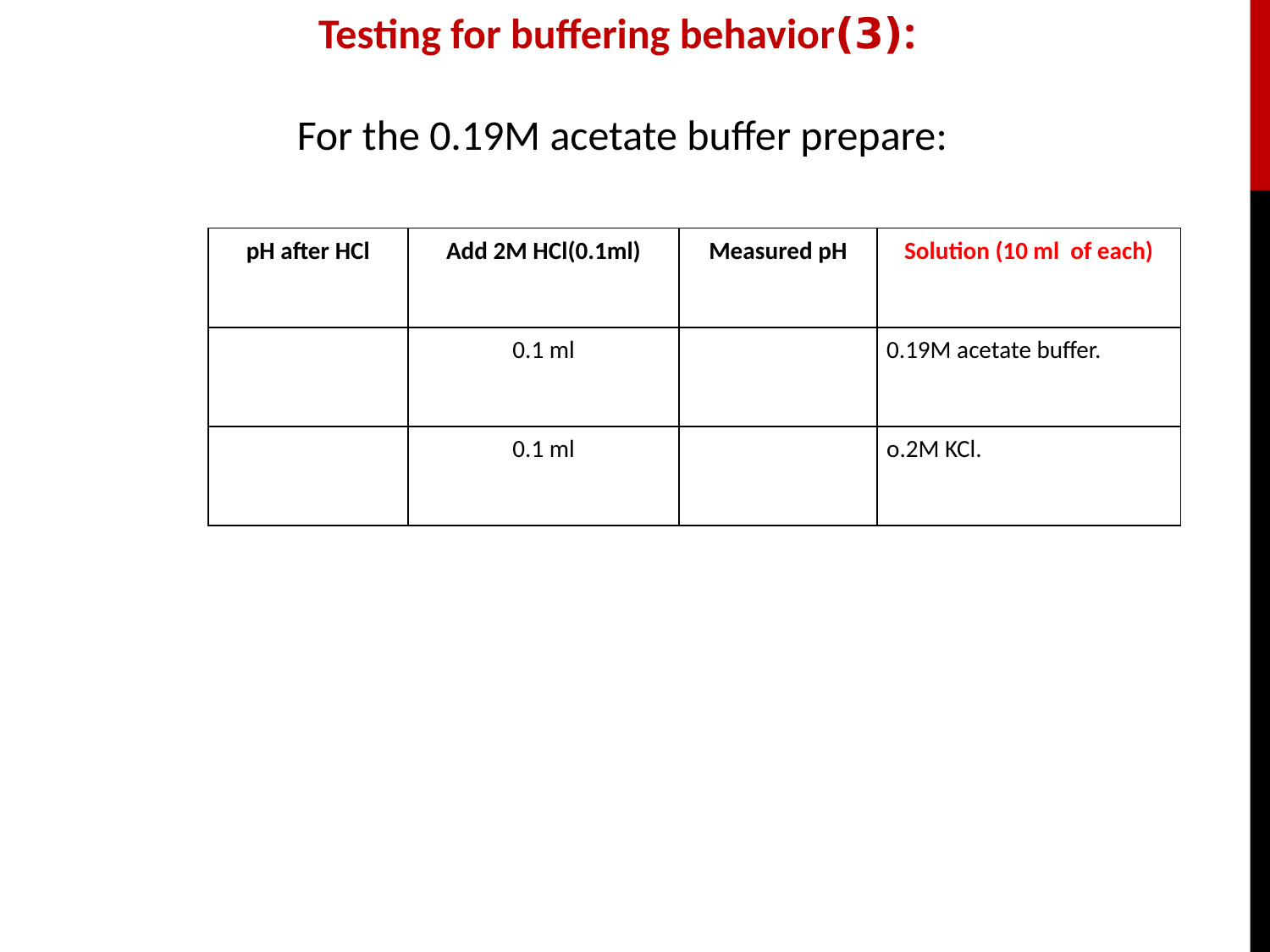

:(3)Testing for buffering behavior

 For the 0.19M acetate buffer prepare:

| pH after HCl | Add 2M HCl(0.1ml) | Measured pH | Solution (10 ml of each) |
| --- | --- | --- | --- |
|  | 0.1 ml |  | 0.19M acetate buffer. |
|  | 0.1 ml |  | o.2M KCl. |